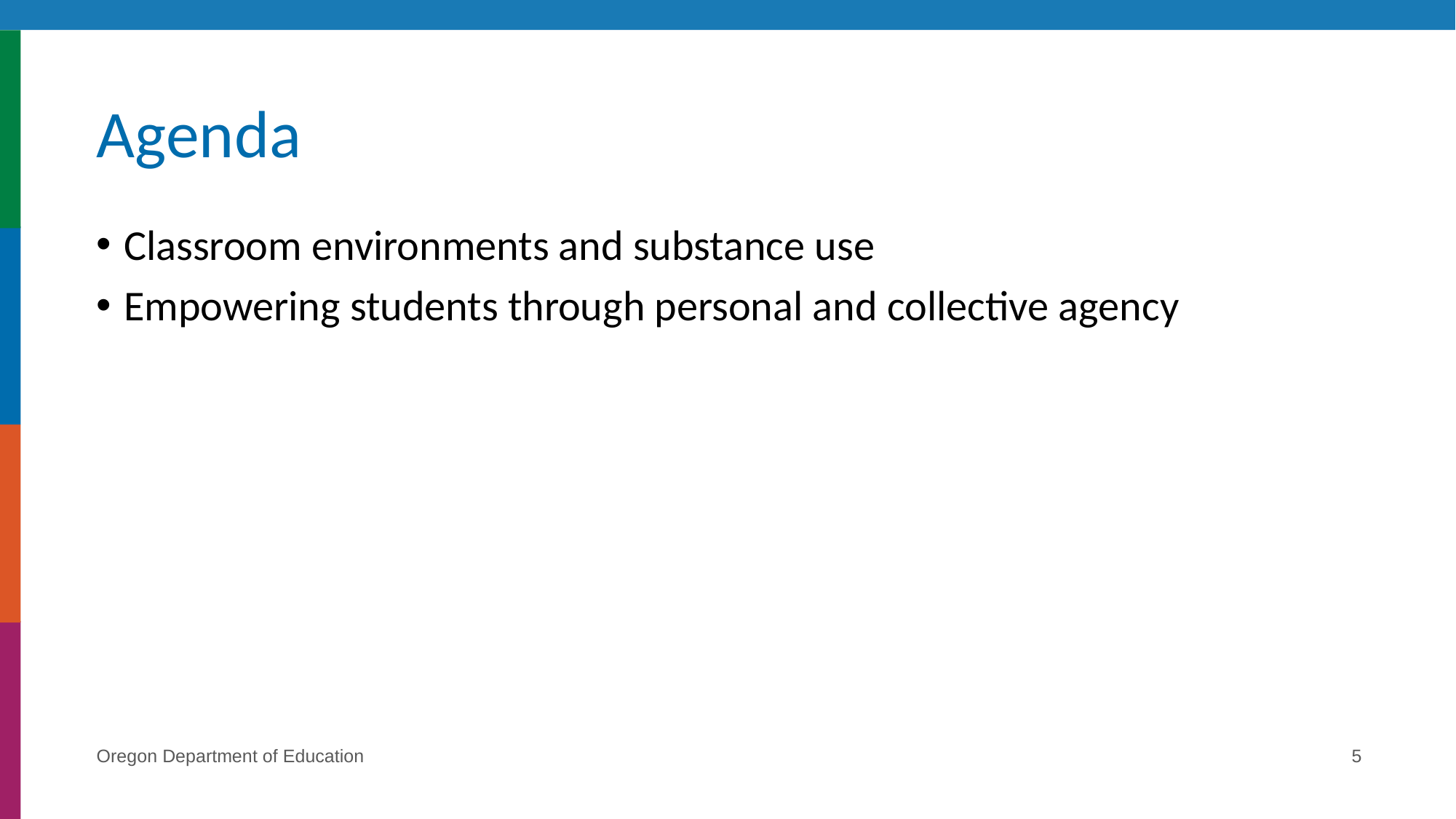

# Agenda
Classroom environments and substance use
Empowering students through personal and collective agency

Oregon Department of Education
5